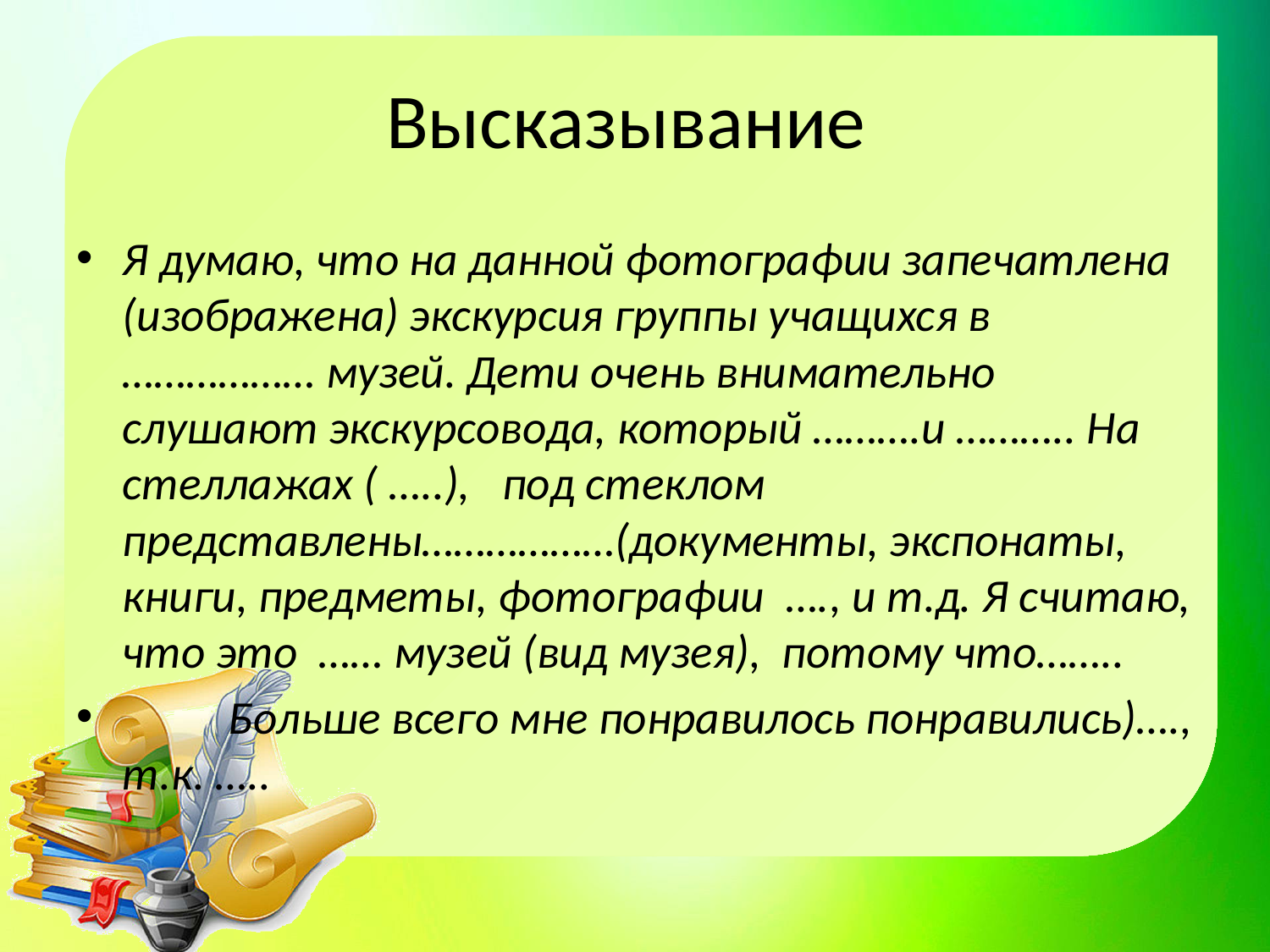

# Высказывание
Я думаю, что на данной фотографии запечатлена (изображена) экскурсия группы учащихся в ……………… музей. Дети очень внимательно слушают экскурсовода, который ……….и ……….. На стеллажах ( …..),   под стеклом представлены………………(документы, экспонаты, книги, предметы, фотографии  …., и т.д. Я считаю, что это  …… музей (вид музея),  потому что……..
	Больше всего мне понравилось понравились)…., т.к. …..